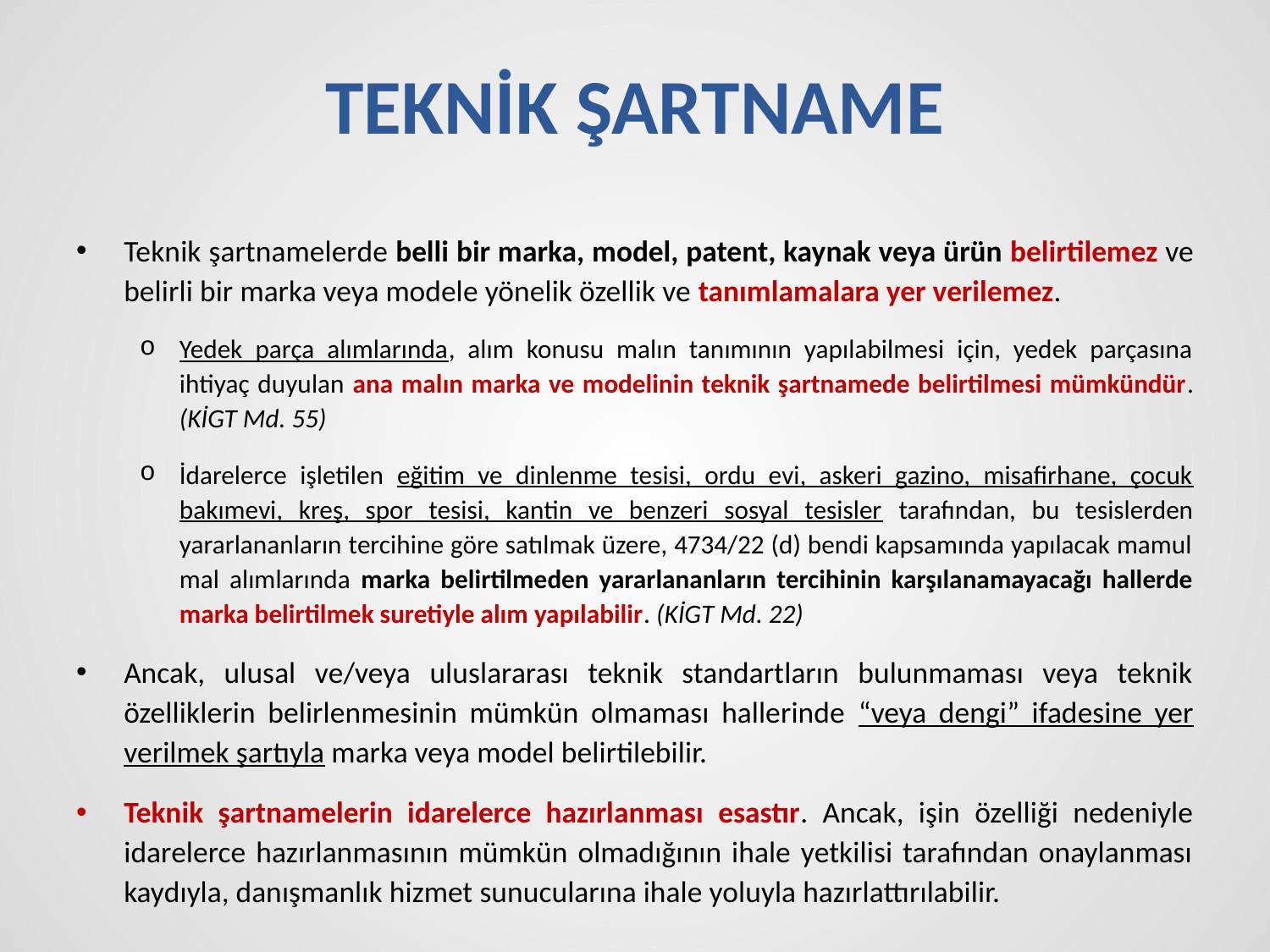

# TEKNİK ŞARTNAME
Teknik şartnamelerde belli bir marka, model, patent, kaynak veya ürün belirtilemez ve belirli bir marka veya modele yönelik özellik ve tanımlamalara yer verilemez.
Yedek parça alımlarında, alım konusu malın tanımının yapılabilmesi için, yedek parçasına ihtiyaç duyulan ana malın marka ve modelinin teknik şartnamede belirtilmesi mümkündür. (KİGT Md. 55)
İdarelerce işletilen eğitim ve dinlenme tesisi, ordu evi, askeri gazino, misafirhane, çocuk bakımevi, kreş, spor tesisi, kantin ve benzeri sosyal tesisler tarafından, bu tesislerden yararlananların tercihine göre satılmak üzere, 4734/22 (d) bendi kapsamında yapılacak mamul mal alımlarında marka belirtilmeden yararlananların tercihinin karşılanamayacağı hallerde marka belirtilmek suretiyle alım yapılabilir. (KİGT Md. 22)
Ancak, ulusal ve/veya uluslararası teknik standartların bulunmaması veya teknik özelliklerin belirlenmesinin mümkün olmaması hallerinde “veya dengi” ifadesine yer verilmek şartıyla marka veya model belirtilebilir.
Teknik şartnamelerin idarelerce hazırlanması esastır. Ancak, işin özelliği nedeniyle idarelerce hazırlanmasının mümkün olmadığının ihale yetkilisi tarafından onaylanması kaydıyla, danışmanlık hizmet sunucularına ihale yoluyla hazırlattırılabilir.